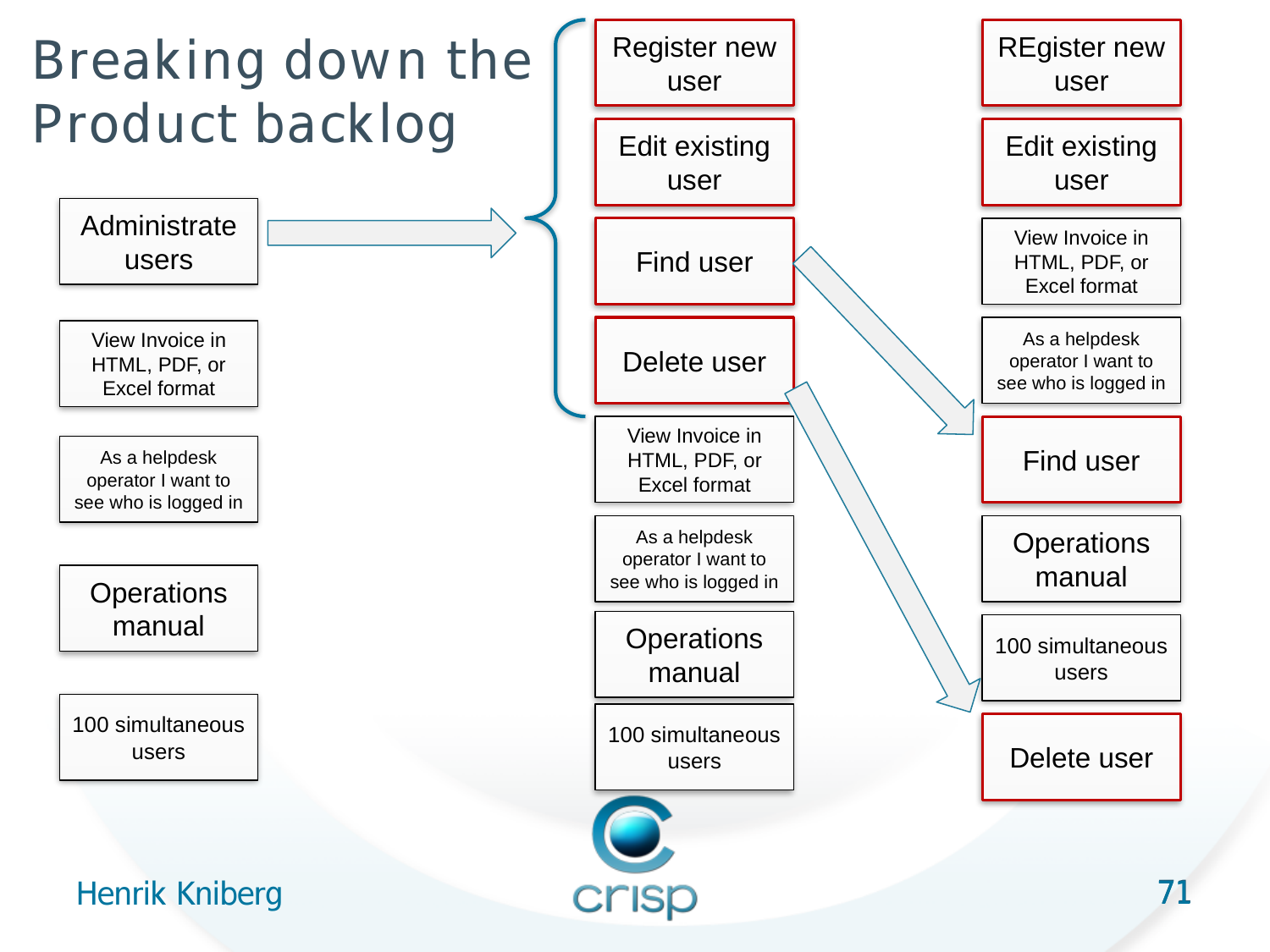

# Breaking down the Product backlog

Register new user
REgister new user
Edit existing user
Edit existing user
Administrate users

Find user
View Invoice in HTML, PDF, or Excel format
Delete user
As a helpdesk operator I want to see who is logged in

View Invoice in HTML, PDF, or Excel format
View Invoice in HTML, PDF, or Excel format
Find user
As a helpdesk operator I want to see who is logged in
As a helpdesk operator I want to see who is logged in
Operations manual

Operations manual
Operations manual
100 simultaneous users
100 simultaneous users
100 simultaneous users
Delete user
71
Henrik Kniberg